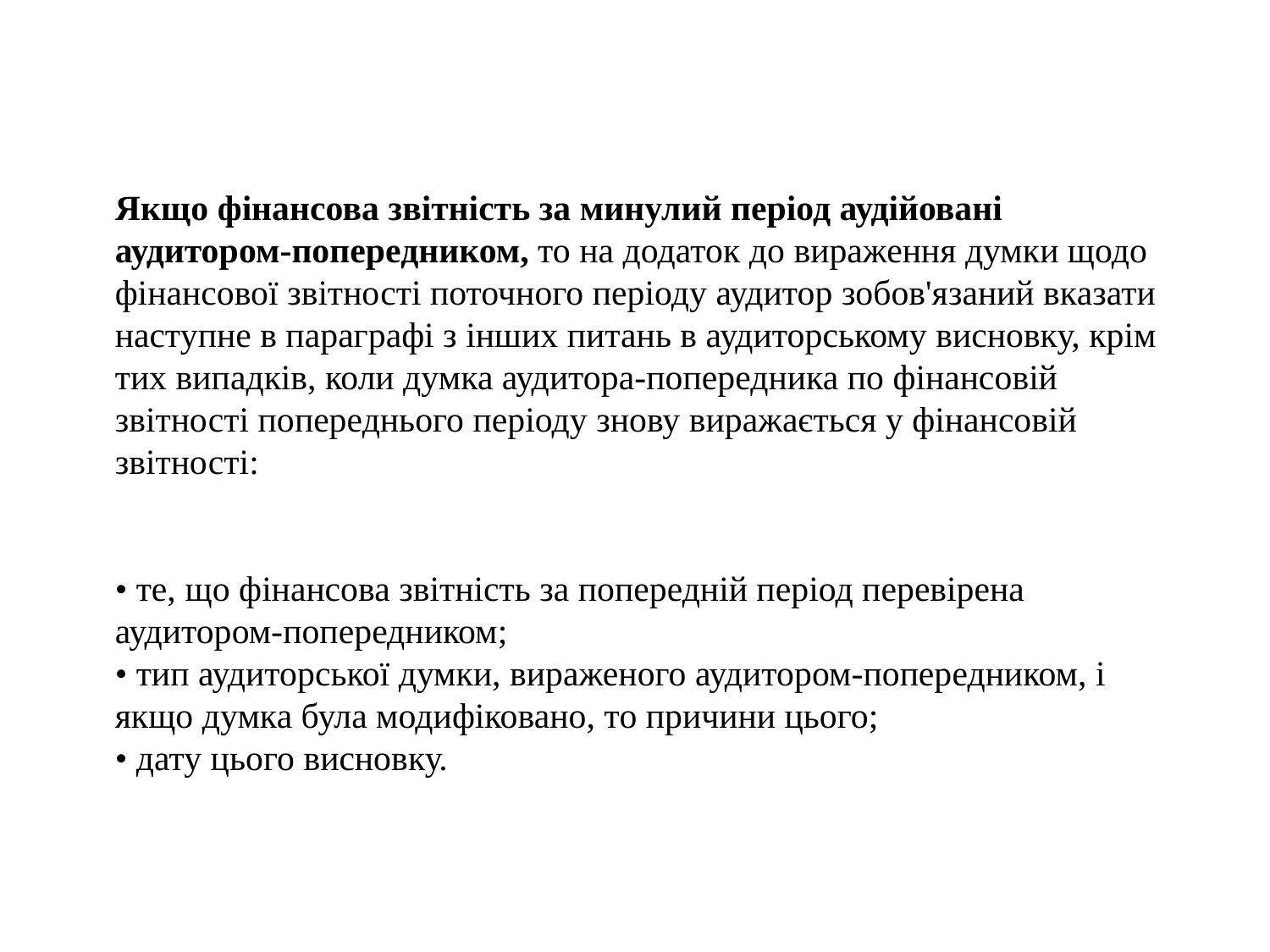

Якщо фінансова звітність за минулий період аудійовані аудитором-попередником, то на додаток до вираження думки щодо фінансової звітності поточного періоду аудитор зобов'язаний вказати наступне в параграфі з інших питань в аудиторському висновку, крім тих випадків, коли думка аудитора-попередника по фінансовій звітності попереднього періоду знову виражається у фінансовій звітності:
• те, що фінансова звітність за попередній період перевірена аудитором-попередником;
• тип аудиторської думки, вираженого аудитором-попередником, і якщо думка була модифіковано, то причини цього;
• дату цього висновку.